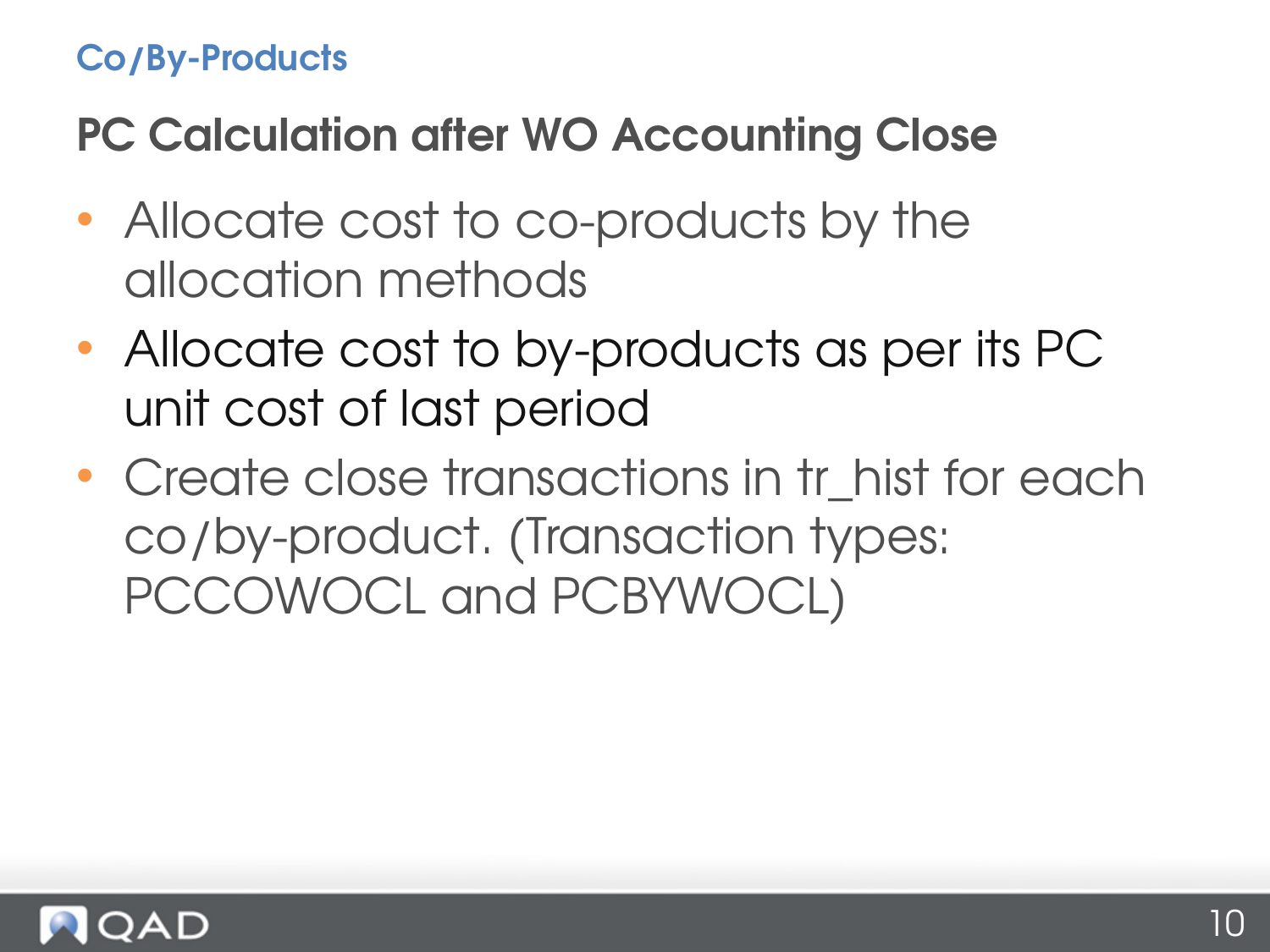

Co/By-Products
# PC Calculation after WO Accounting Close
Allocate cost to co-products by the allocation methods
Allocate cost to by-products as per its PC unit cost of last period
Create close transactions in tr_hist for each co/by-product. (Transaction types: PCCOWOCL and PCBYWOCL)

10